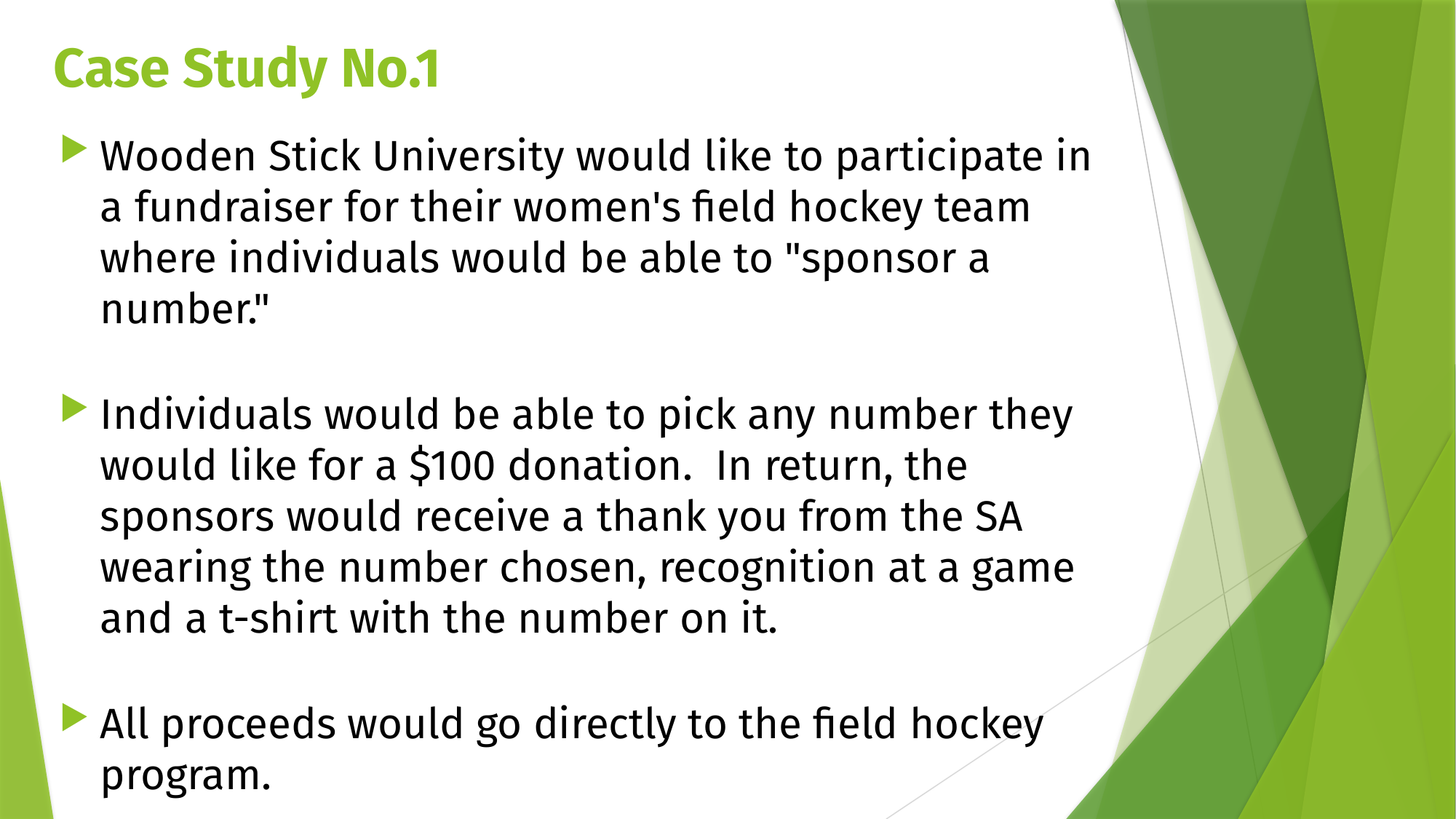

# Case Study No.1
Wooden Stick University would like to participate in a fundraiser for their women's field hockey team where individuals would be able to "sponsor a number."

Individuals would be able to pick any number they would like for a $100 donation.  In return, the sponsors would receive a thank you from the SA wearing the number chosen, recognition at a game and a t-shirt with the number on it.

All proceeds would go directly to the field hockey program.